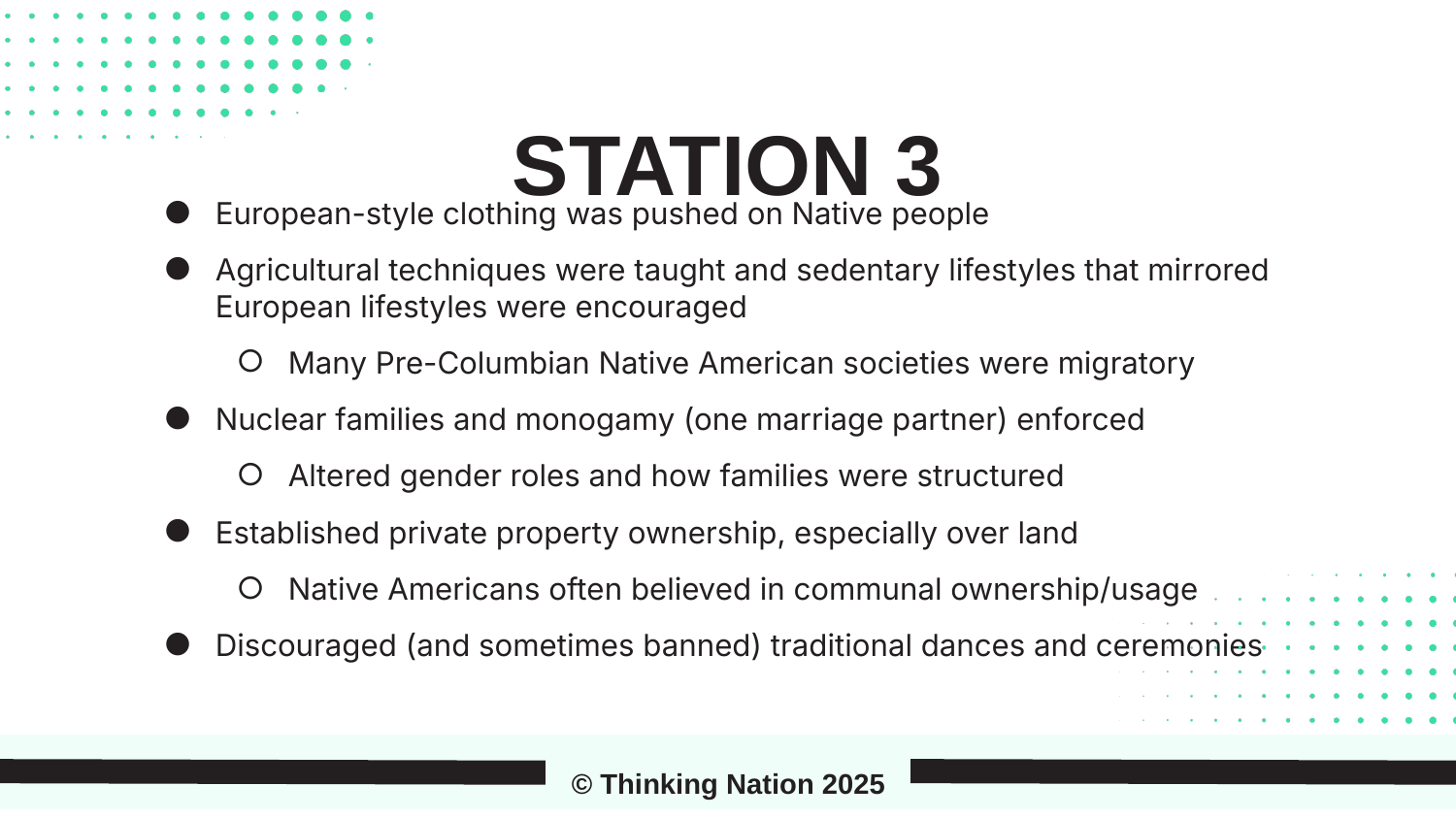

STATION 3
European-style clothing was pushed on Native people
Agricultural techniques were taught and sedentary lifestyles that mirrored European lifestyles were encouraged
Many Pre-Columbian Native American societies were migratory
Nuclear families and monogamy (one marriage partner) enforced
Altered gender roles and how families were structured
Established private property ownership, especially over land
Native Americans often believed in communal ownership/usage
Discouraged (and sometimes banned) traditional dances and ceremonies

© Thinking Nation 2025